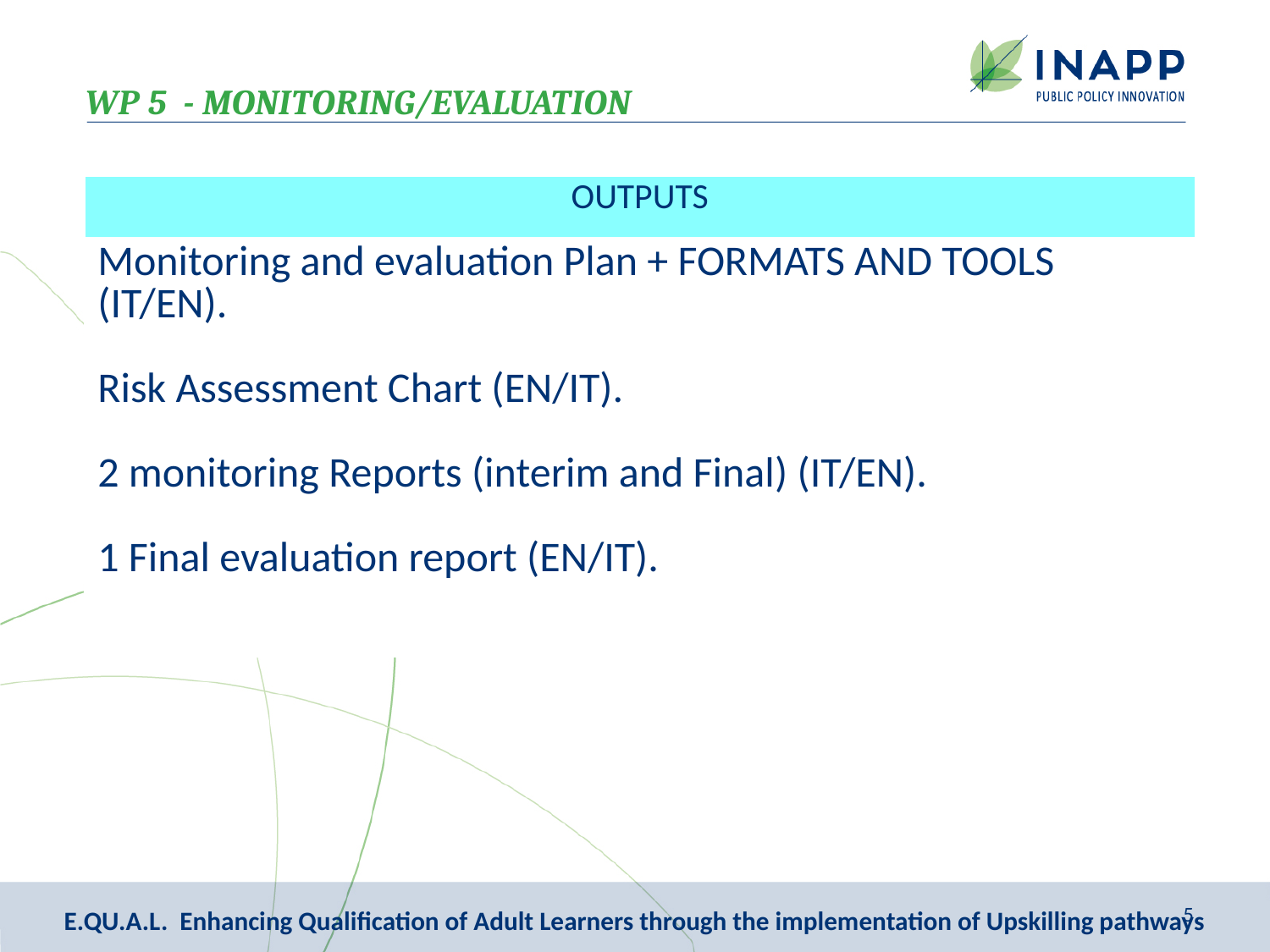

WP 5  - MONITORING/EVALUATION

| OUTPUTS |
| --- |
| Monitoring and evaluation Plan + FORMATS AND TOOLS (IT/EN). Risk Assessment Chart (EN/IT). 2 monitoring Reports (interim and Final) (IT/EN). 1 Final evaluation report (EN/IT). |
5
E.QU.A.L.  Enhancing Qualification of Adult Learners through the implementation of Upskilling pathways